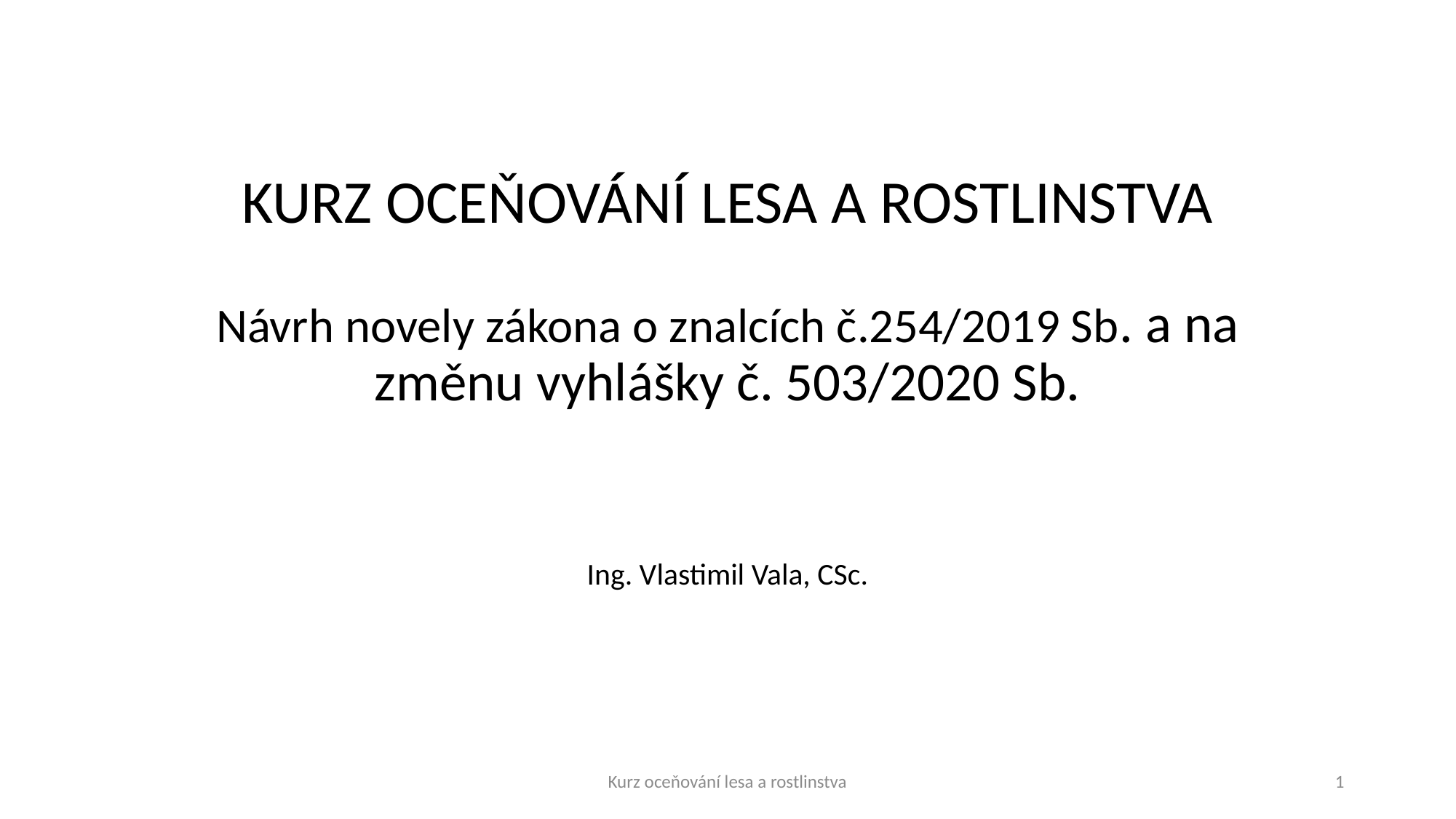

# KURZ OCEŇOVÁNÍ LESA A ROSTLINSTVA Návrh novely zákona o znalcích č.254/2019 Sb. a na změnu vyhlášky č. 503/2020 Sb.
Ing. Vlastimil Vala, CSc.
Kurz oceňování lesa a rostlinstva
1